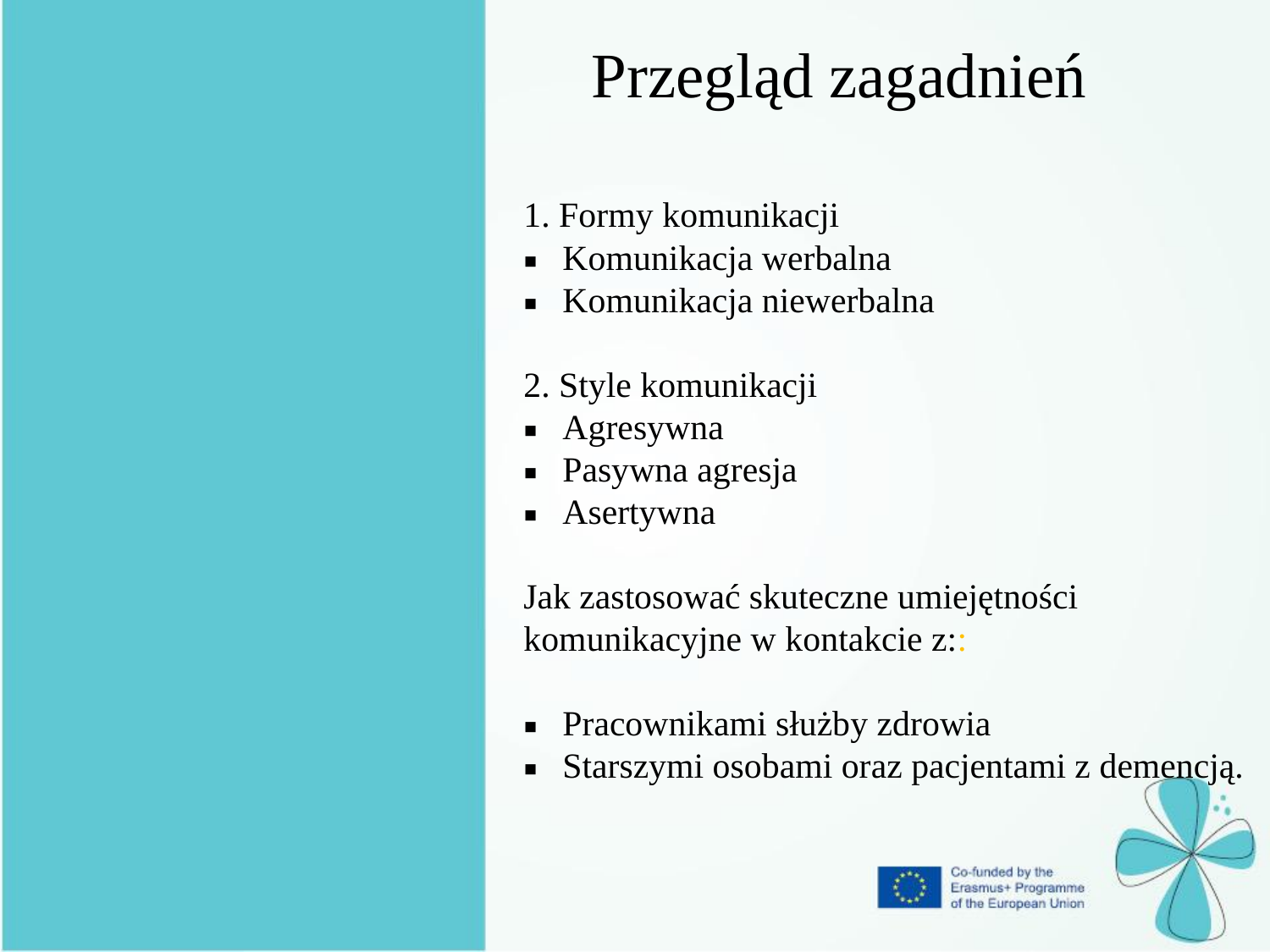

Przegląd zagadnień
1. Formy komunikacji
 Komunikacja werbalna
 Komunikacja niewerbalna

2. Style komunikacji
 Agresywna
 Pasywna agresja
 Asertywna

Jak zastosować skuteczne umiejętności komunikacyjne w kontakcie z::

 Pracownikami służby zdrowia
 Starszymi osobami oraz pacjentami z demencją.